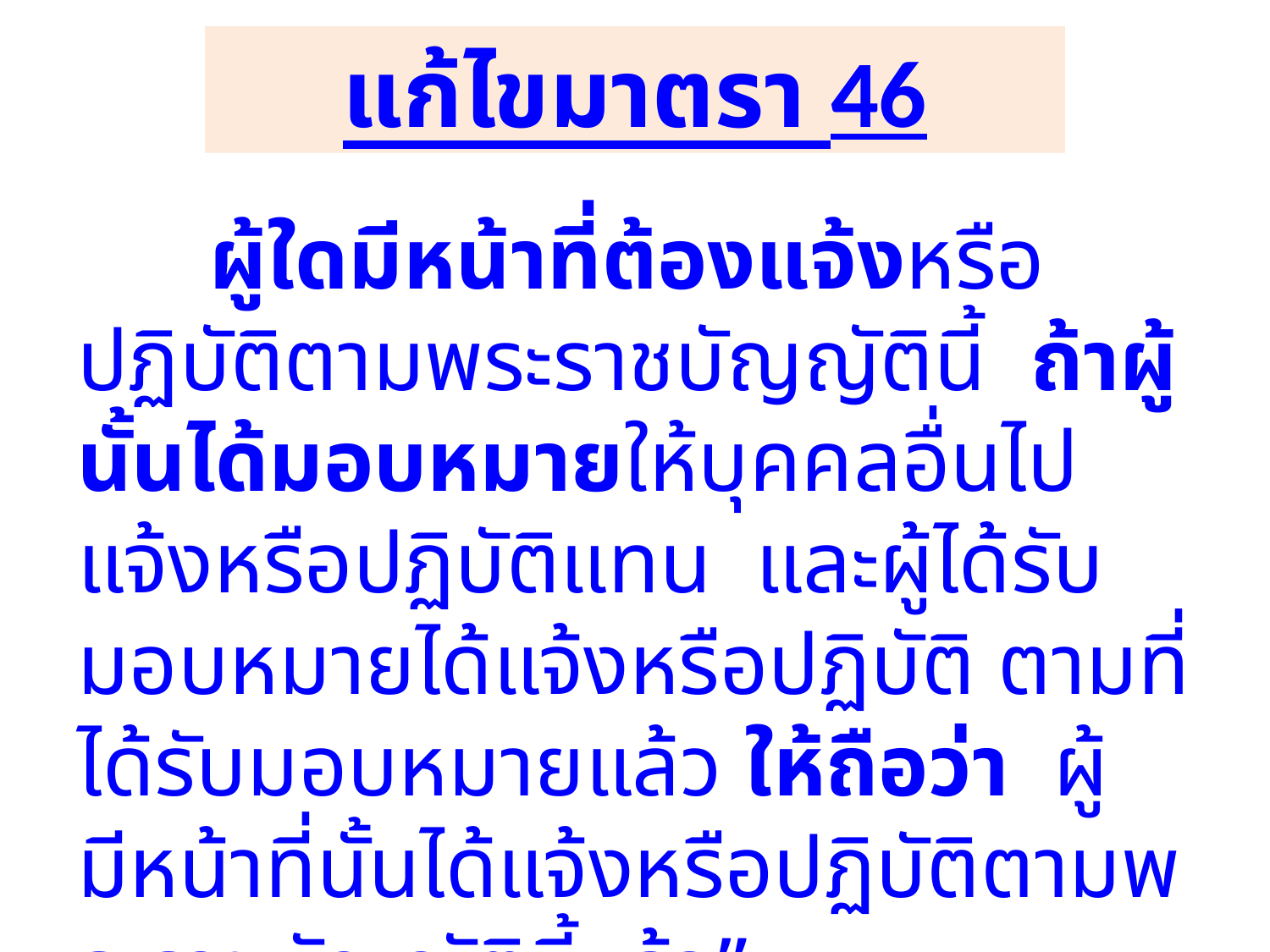

แก้ไขมาตรา 46
      ผู้ใดมีหน้าที่ต้องแจ้งหรือปฏิบัติตามพระราชบัญญัตินี้  ถ้าผู้นั้นได้มอบหมายให้บุคคลอื่นไปแจ้งหรือปฏิบัติแทน  และผู้ได้รับมอบหมายได้แจ้งหรือปฏิบัติ ตามที่ได้รับมอบหมายแล้ว ให้ถือว่า  ผู้มีหน้าที่นั้นได้แจ้งหรือปฏิบัติตามพระราชบัญญัตินี้แล้ว”